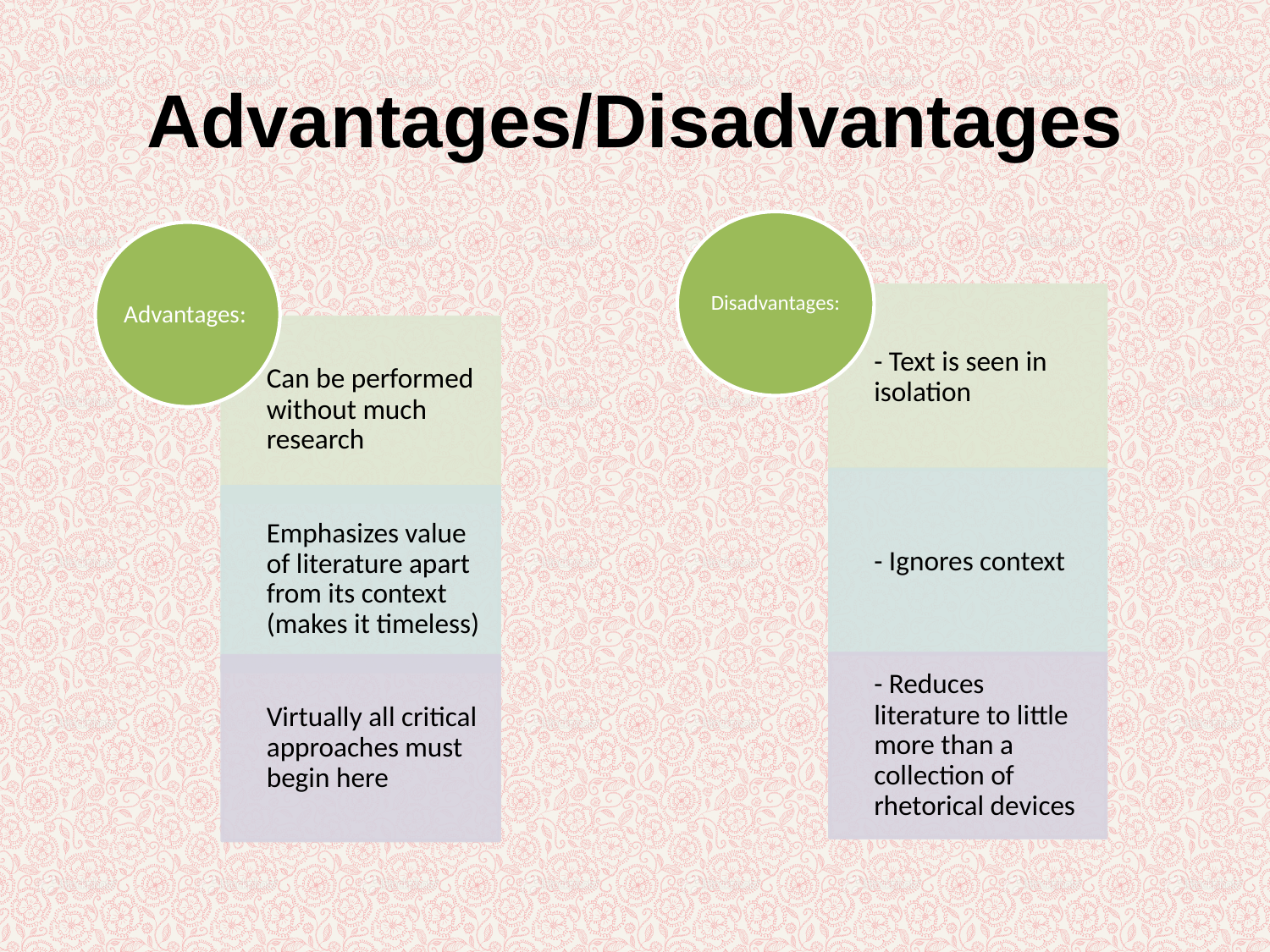

# Advantages/Disadvantages
- Text is seen in isolation
- Ignores context
- Reduces literature to little more than a collection of rhetorical devices
Disadvantages:
Can be performed without much research
Emphasizes value of literature apart from its context (makes it timeless)
Virtually all critical approaches must begin here
Advantages: